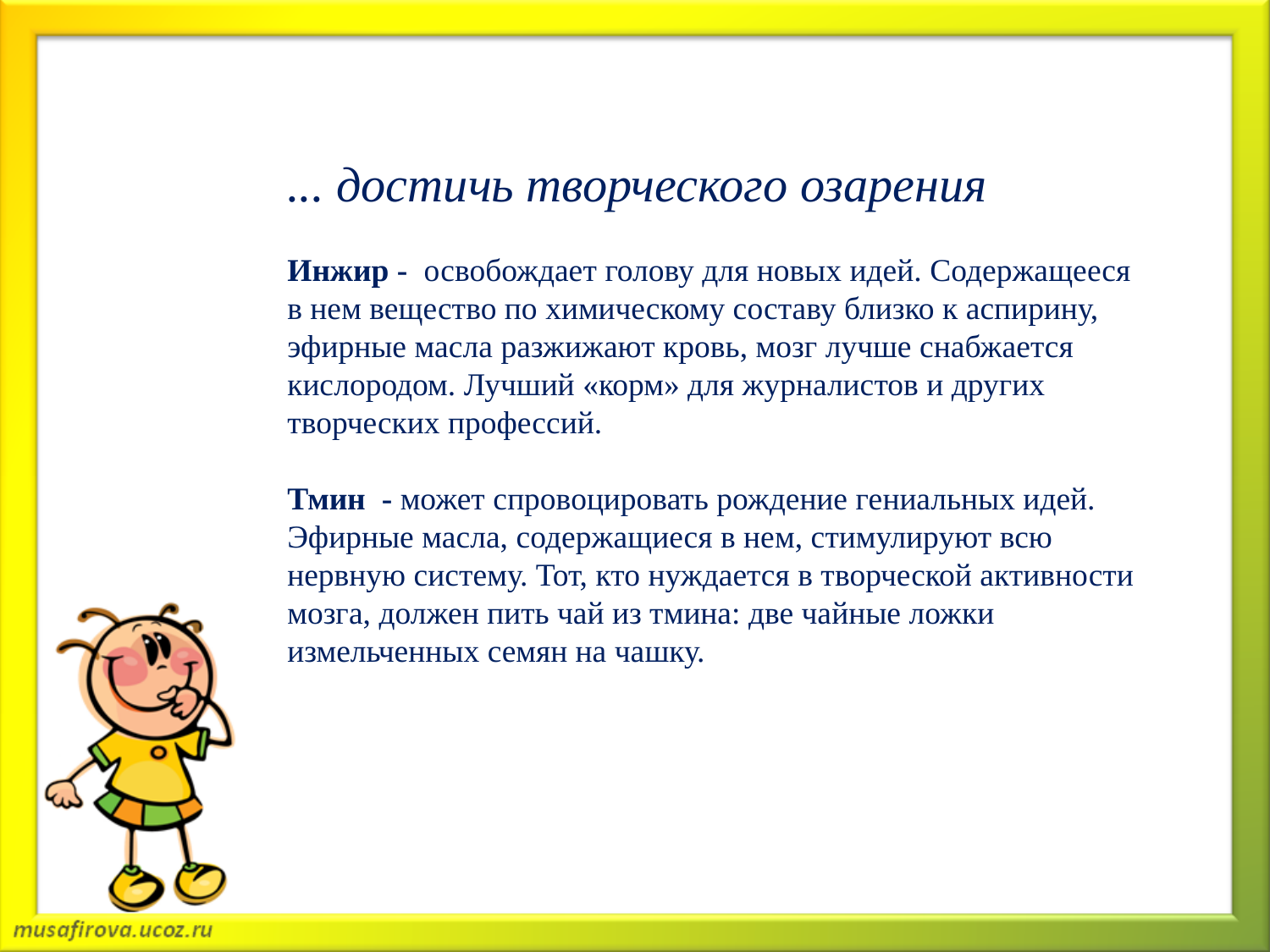

... достичь творческого озарения

Инжир -  освобождает голову для новых идей. Содержащееся в нем вещество по химическому составу близко к аспирину, эфирные масла разжижают кровь, мозг лучше снабжается кислородом. Лучший «корм» для журналистов и других творческих профессий.

Тмин  - может спровоцировать рождение гениальных идей. Эфирные масла, содержащиеся в нем, стимулируют всю нервную систему. Тот, кто нуждается в творческой активности мозга, должен пить чай из тмина: две чайные ложки измельченных семян на чашку.